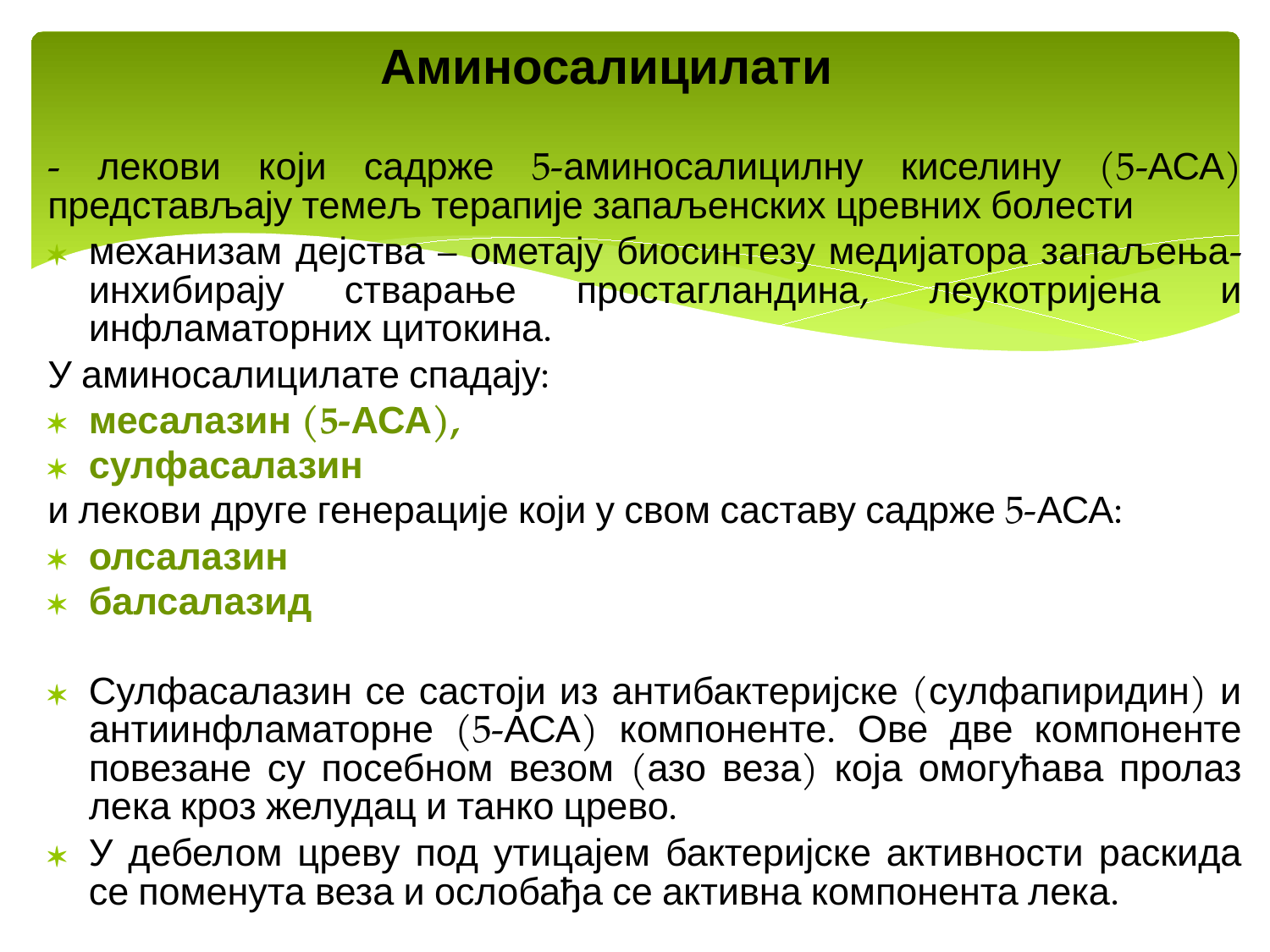

# Аминосалицилати
- лекови који садрже 5-аминосалицилну киселину (5-АСА) представљају темељ терапије запаљенских цревних болести
механизам дејства – ометају биосинтезу медијатора запаљења- инхибирају стварање простагландина, леукотријена и инфламаторних цитокина.
У аминосалицилате спадају:
месалазин (5-АСА),
сулфасалазин
и лекови друге генерације који у свом саставу садрже 5-АСА:
олсалазин
балсалазид

Сулфасалазин се састоји из антибактеријске (сулфапиридин) и антиинфламаторне (5-АСА) компоненте. Ове две компоненте повезане су посебном везом (азо веза) која омогућава пролаз лека кроз желудац и танко црево.
У дебелом цреву под утицајем бактеријске активности раскида се поменута веза и ослобађа се активна компонента лека.